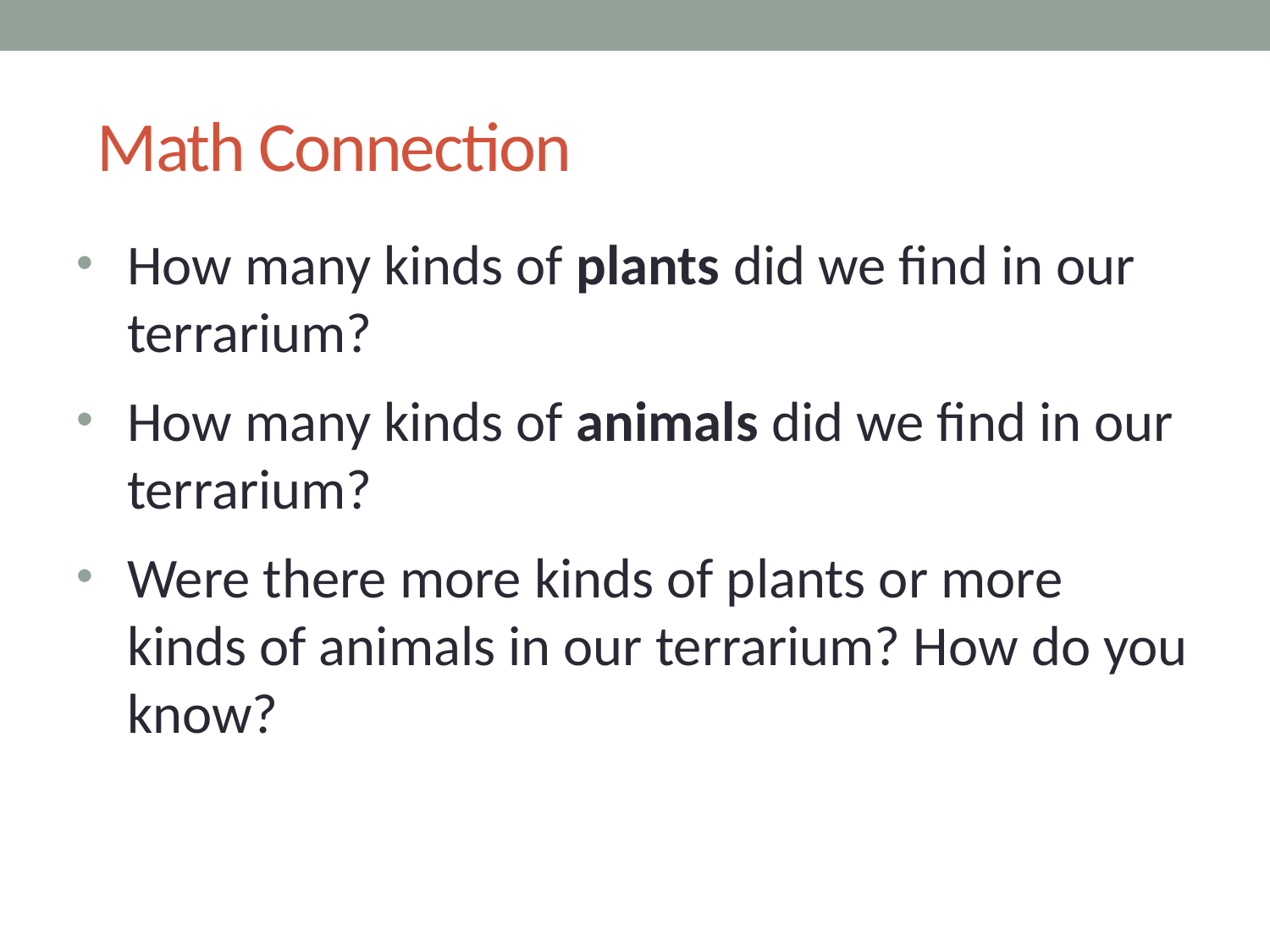

# Math Connection
How many kinds of plants did we find in our terrarium?
How many kinds of animals did we find in our terrarium?
Were there more kinds of plants or more kinds of animals in our terrarium? How do you know?